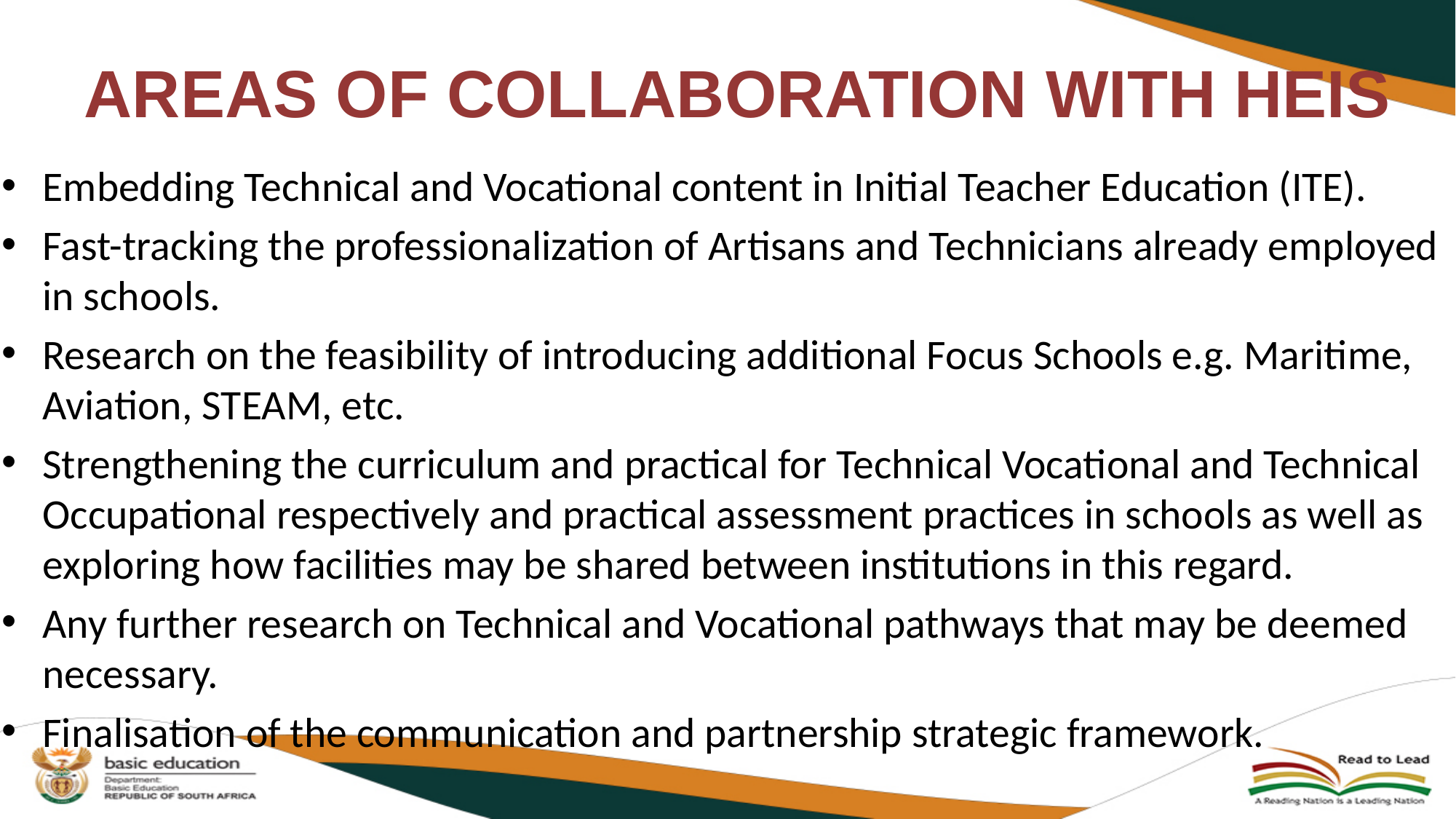

# AREAS OF COLLABORATION WITH HEIS

Embedding Technical and Vocational content in Initial Teacher Education (ITE).
Fast-tracking the professionalization of Artisans and Technicians already employed in schools.
Research on the feasibility of introducing additional Focus Schools e.g. Maritime, Aviation, STEAM, etc.
Strengthening the curriculum and practical for Technical Vocational and Technical Occupational respectively and practical assessment practices in schools as well as exploring how facilities may be shared between institutions in this regard.
Any further research on Technical and Vocational pathways that may be deemed necessary.
Finalisation of the communication and partnership strategic framework.